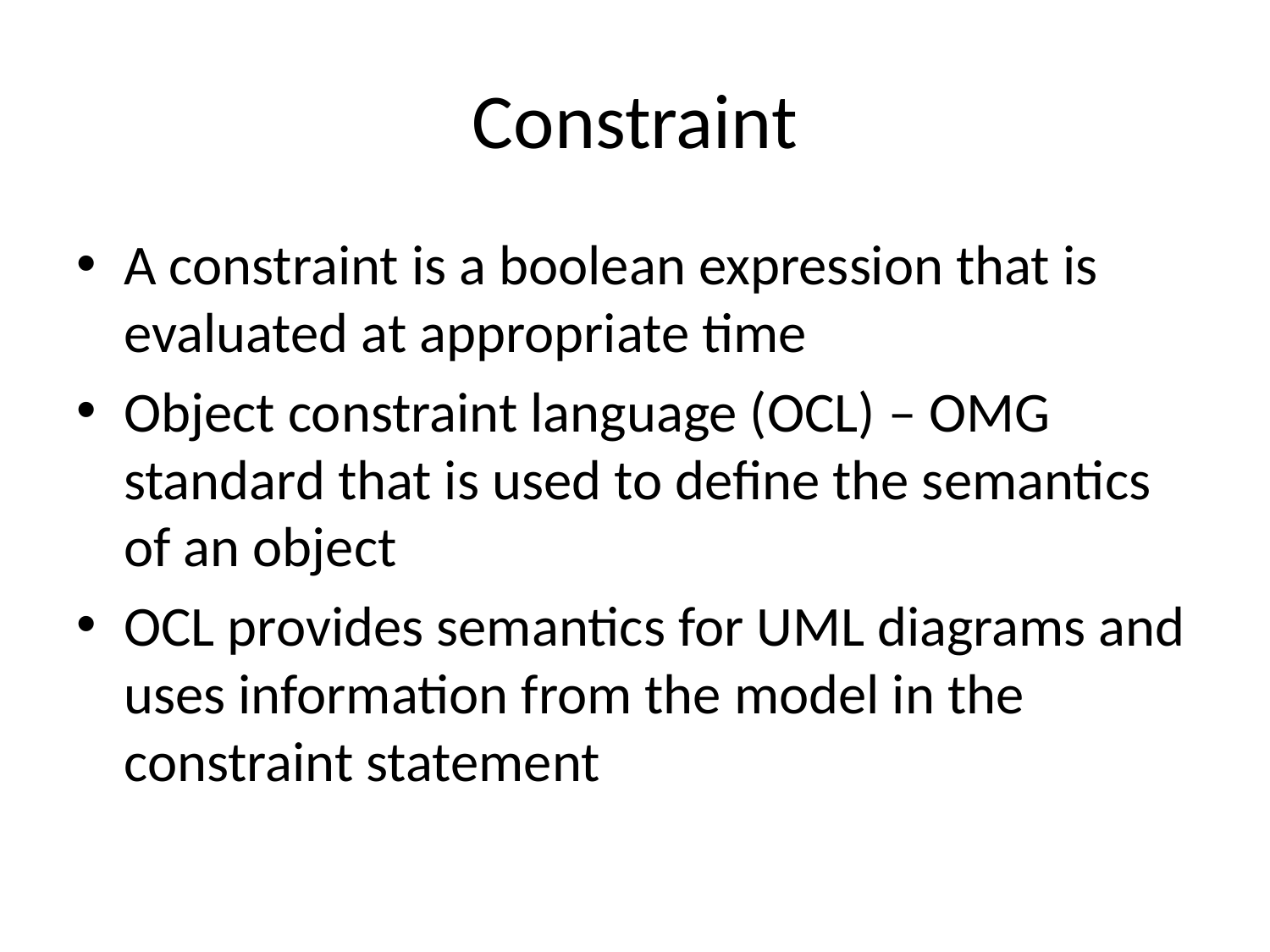

# Constraint
A constraint is a boolean expression that is evaluated at appropriate time
Object constraint language (OCL) – OMG standard that is used to define the semantics of an object
OCL provides semantics for UML diagrams and uses information from the model in the constraint statement